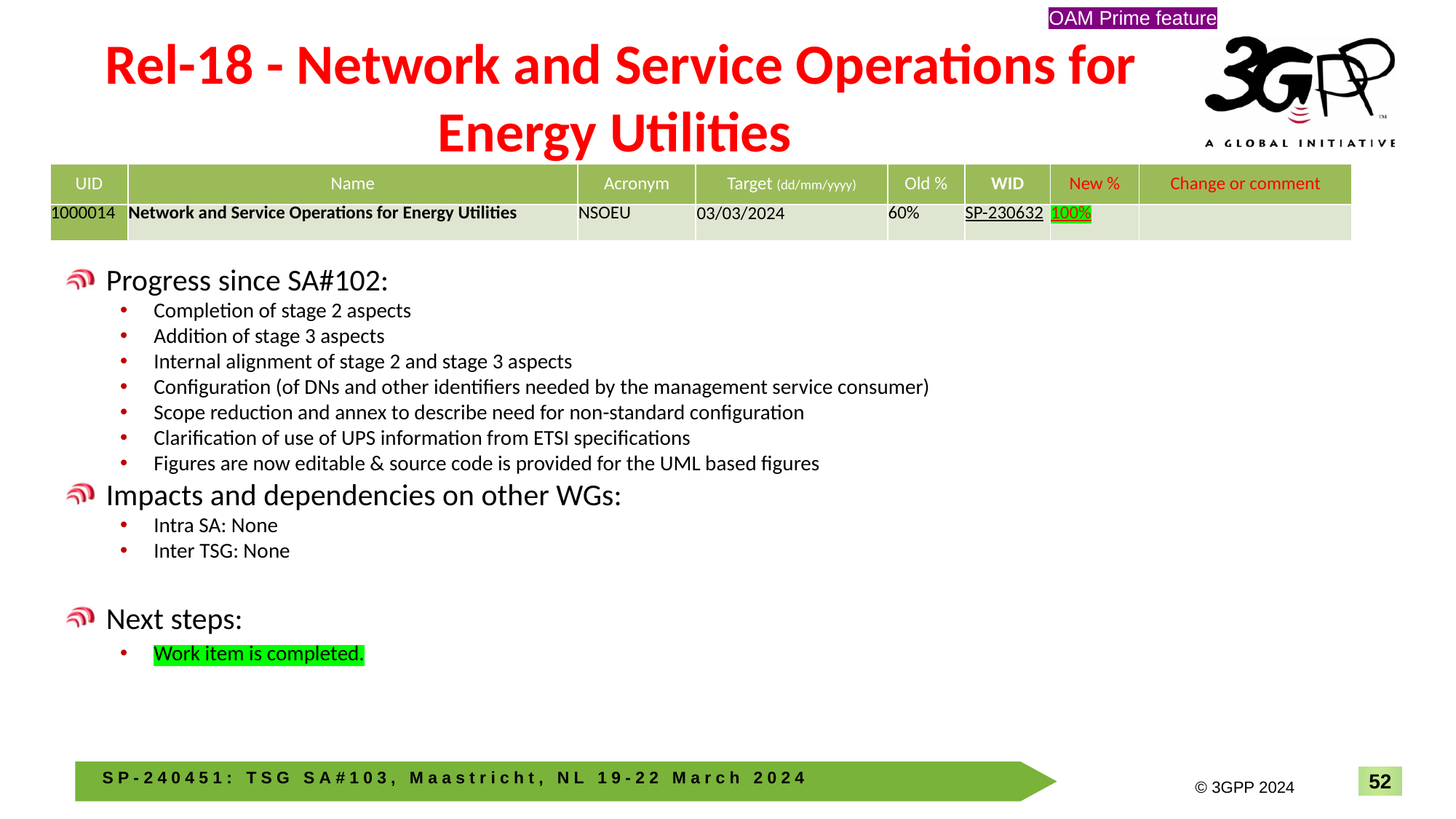

OAM Prime feature
# Rel-18 - Network and Service Operations for Energy Utilities
| UID | Name | Acronym | Target (dd/mm/yyyy) | Old % | WID | New % | Change or comment |
| --- | --- | --- | --- | --- | --- | --- | --- |
| 1000014 | Network and Service Operations for Energy Utilities | NSOEU | 03/03/2024 | 60% | SP-230632 | 100% |  |
Progress since SA#102:
Completion of stage 2 aspects
Addition of stage 3 aspects
Internal alignment of stage 2 and stage 3 aspects
Configuration (of DNs and other identifiers needed by the management service consumer)
Scope reduction and annex to describe need for non-standard configuration
Clarification of use of UPS information from ETSI specifications
Figures are now editable & source code is provided for the UML based figures
Impacts and dependencies on other WGs:
Intra SA: None
Inter TSG: None

Next steps:
Work item is completed.